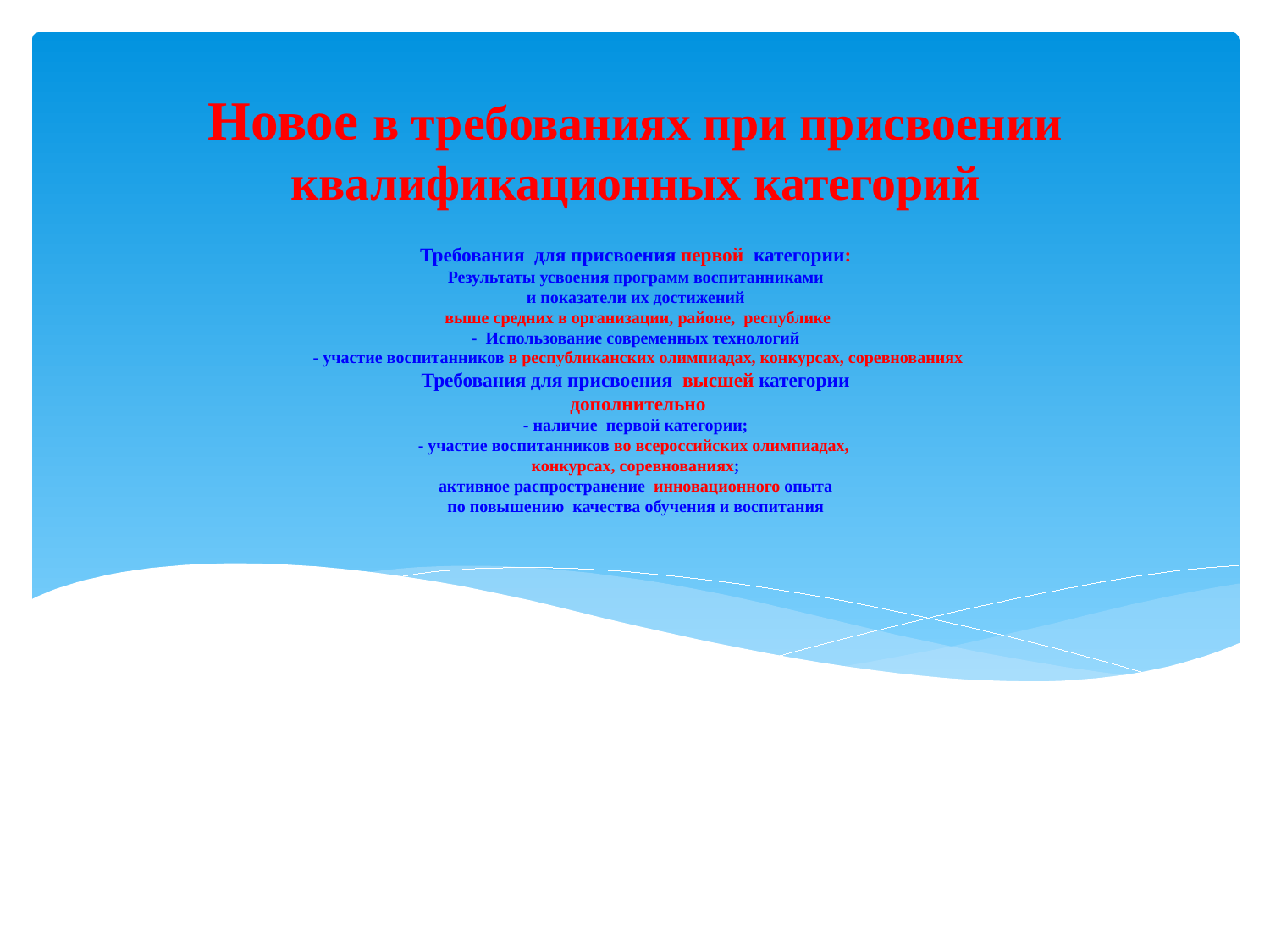

Новое в требованиях при присвоении квалификационных категорий
# Требования  для присвоения первой  категории: Результаты усвоения программ воспитанниками и показатели их достижений выше средних в организации, районе,  республике -  Использование современных технологий - участие воспитанников в республиканских олимпиадах, конкурсах, соревнованиях Требования для присвоения  высшей категории дополнительно - наличие  первой категории; - участие воспитанников во всероссийских олимпиадах, конкурсах, соревнованиях; активное распространение  инновационного опыта по повышению  качества обучения и воспитания